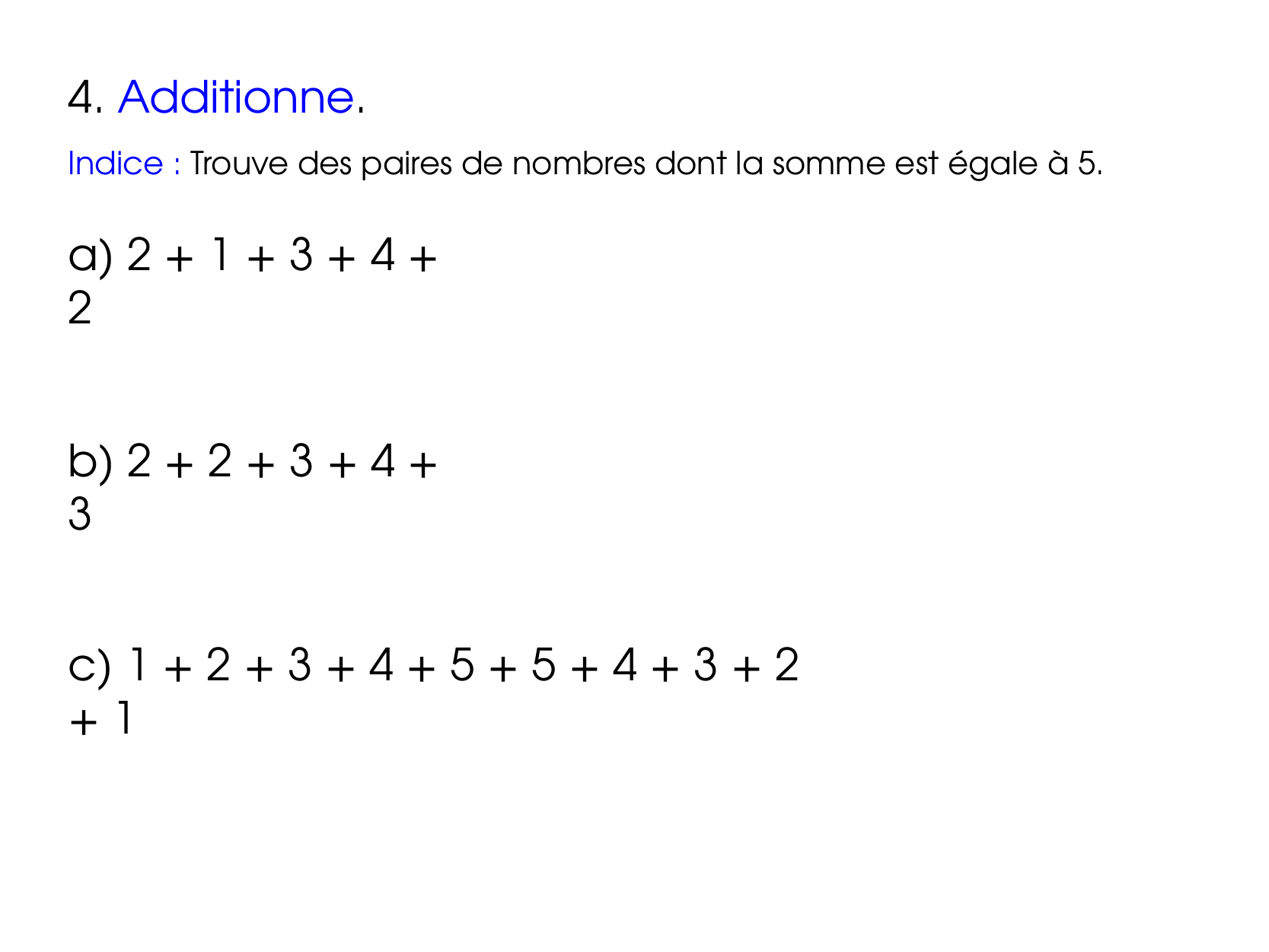

4. Additionne.
Indice : Trouve des paires de nombres dont la somme est égale à 5.
a) 2 + 1 + 3 + 4 + 2
b) 2 + 2 + 3 + 4 + 3
c) 1 + 2 + 3 + 4 + 5 + 5 + 4 + 3 + 2 + 1